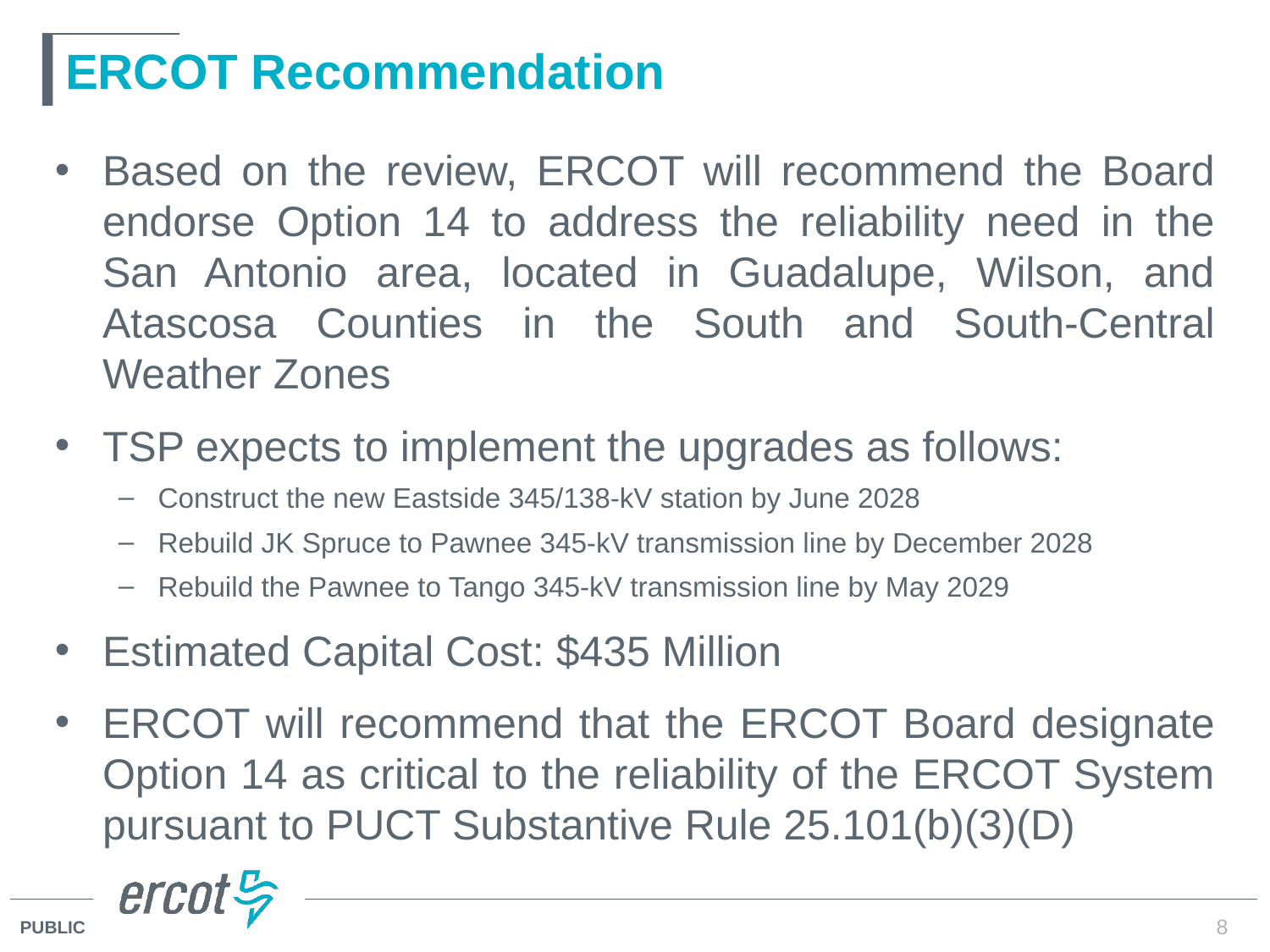

# ERCOT Recommendation
Based on the review, ERCOT will recommend the Board endorse Option 14 to address the reliability need in the San Antonio area, located in Guadalupe, Wilson, and Atascosa Counties in the South and South-Central Weather Zones
TSP expects to implement the upgrades as follows:
Construct the new Eastside 345/138-kV station by June 2028
Rebuild JK Spruce to Pawnee 345-kV transmission line by December 2028
Rebuild the Pawnee to Tango 345-kV transmission line by May 2029
Estimated Capital Cost: $435 Million
ERCOT will recommend that the ERCOT Board designate Option 14 as critical to the reliability of the ERCOT System pursuant to PUCT Substantive Rule 25.101(b)(3)(D)
8